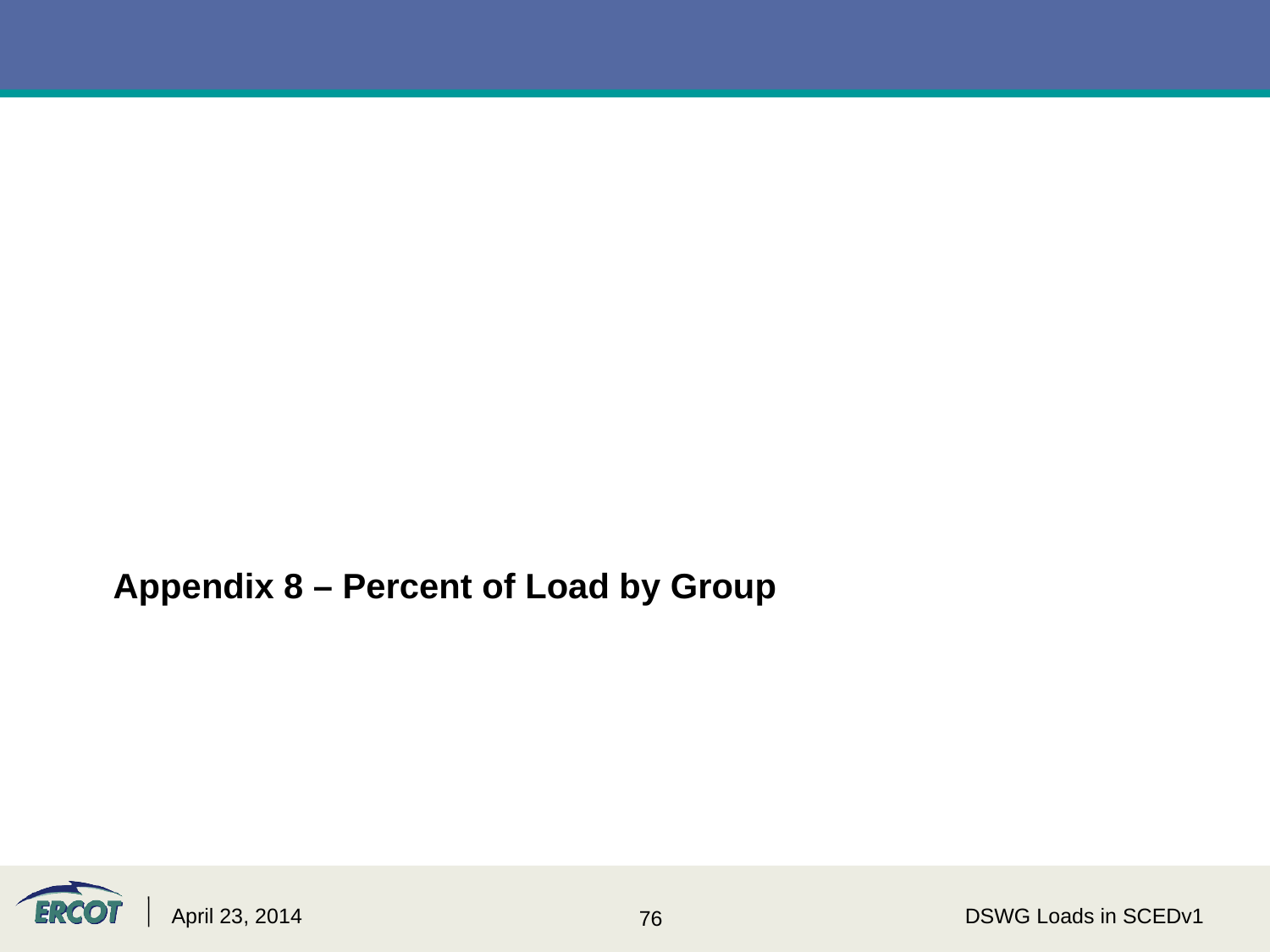

Appendix 8 – Percent of Load by Group
#
April 23, 2014
DSWG Loads in SCEDv1